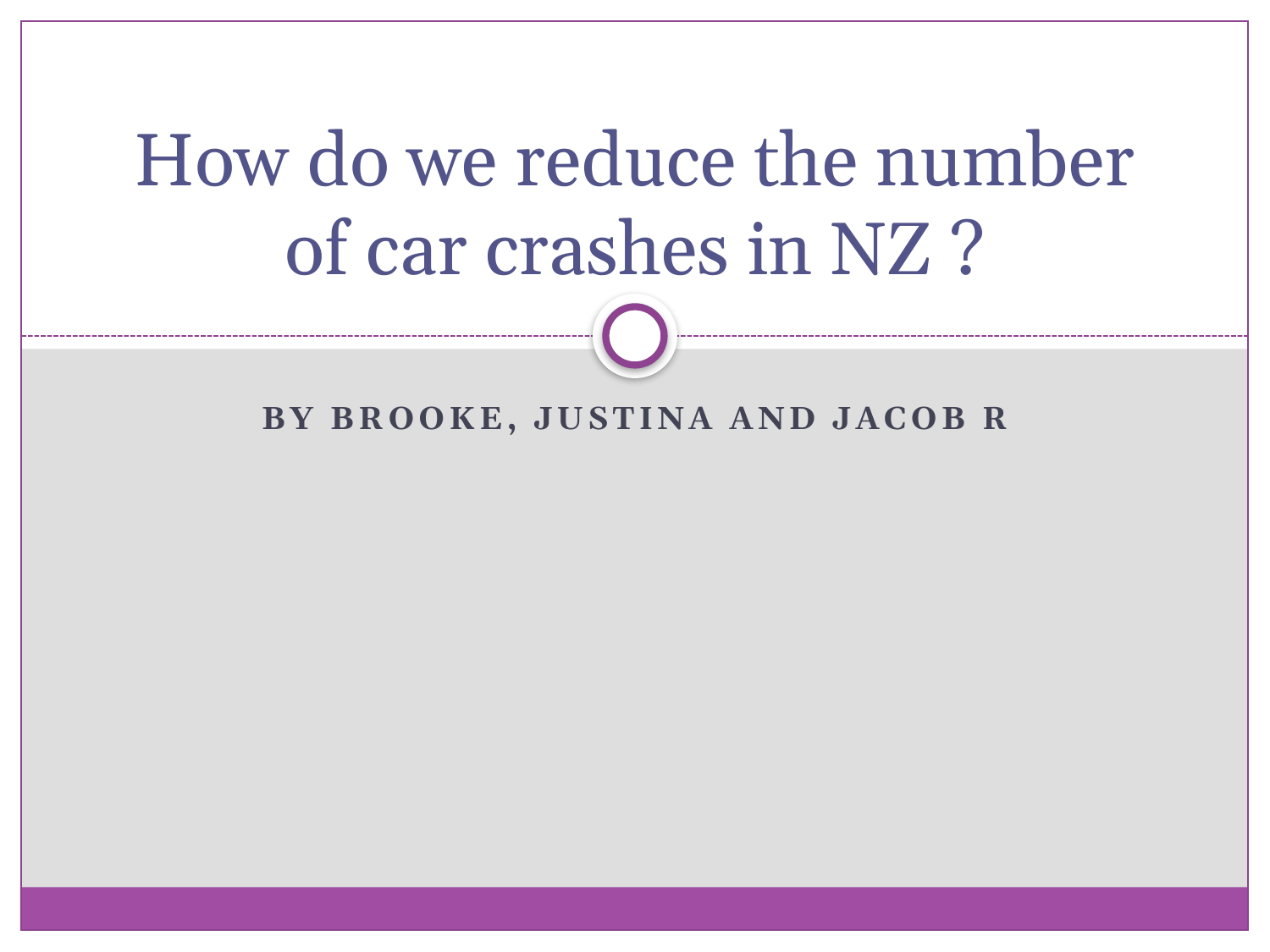

# How do we reduce the number of car crashes in NZ ?
By Brooke, Justina and Jacob R